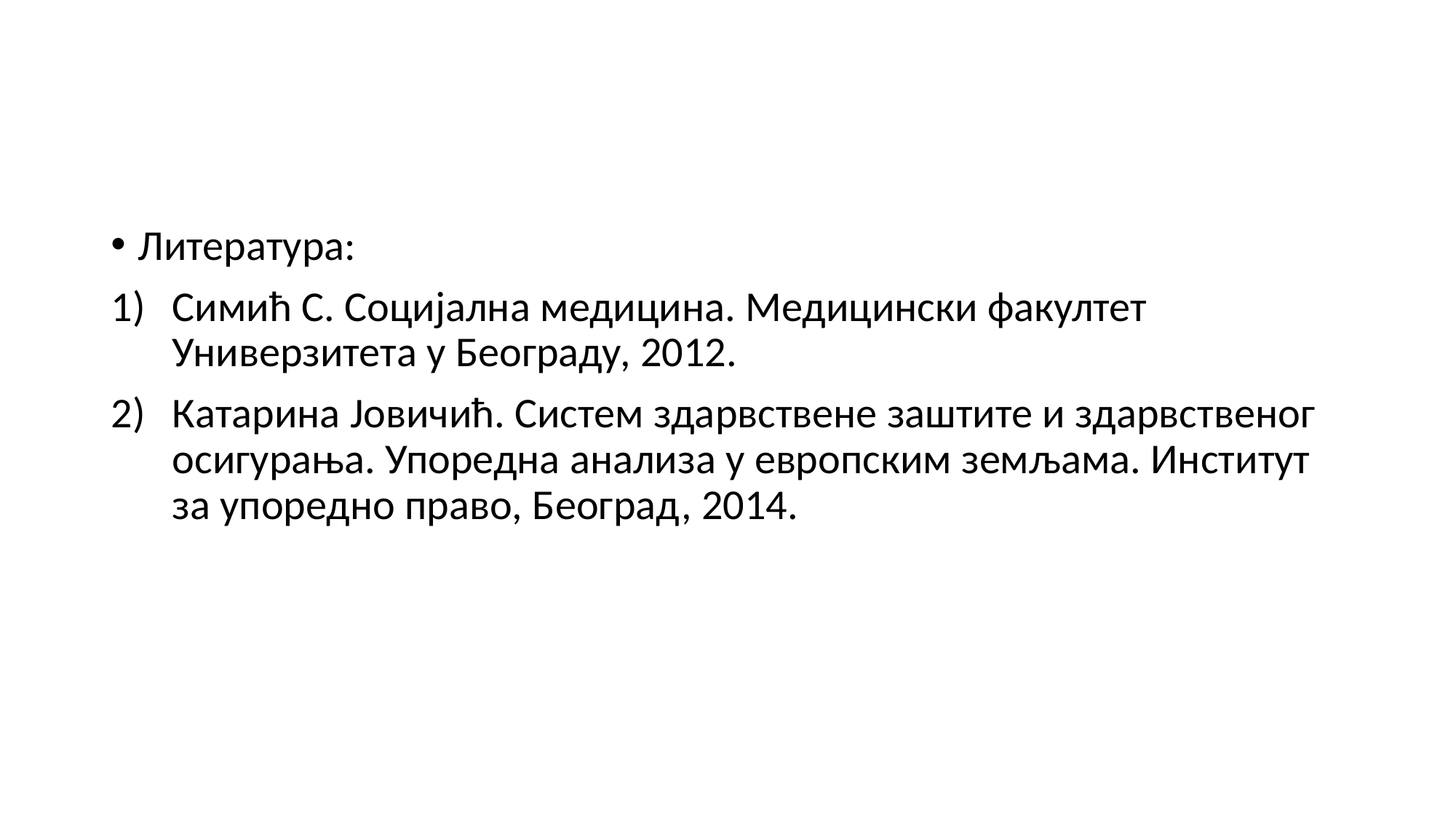

#
Литература:
Симић С. Социјална медицина. Медицински факултет Универзитета у Београду, 2012.
Катарина Јовичић. Систем здарвствене заштите и здарвственог осигурања. Упоредна анализа у европским земљама. Институт за упоредно право, Београд, 2014.